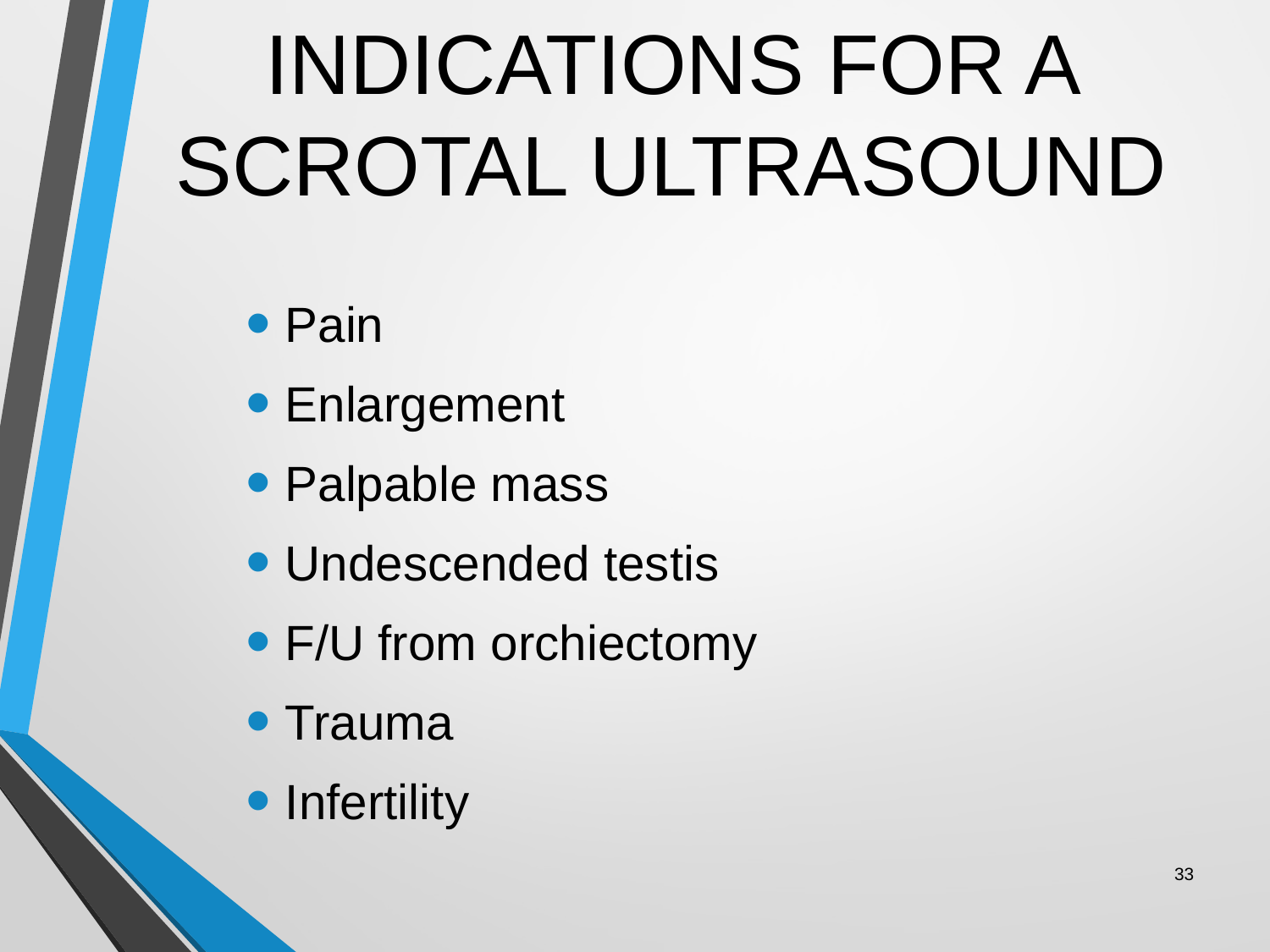

# INDICATIONS FOR A SCROTAL ULTRASOUND
Pain
Enlargement
Palpable mass
Undescended testis
F/U from orchiectomy
Trauma
Infertility
33